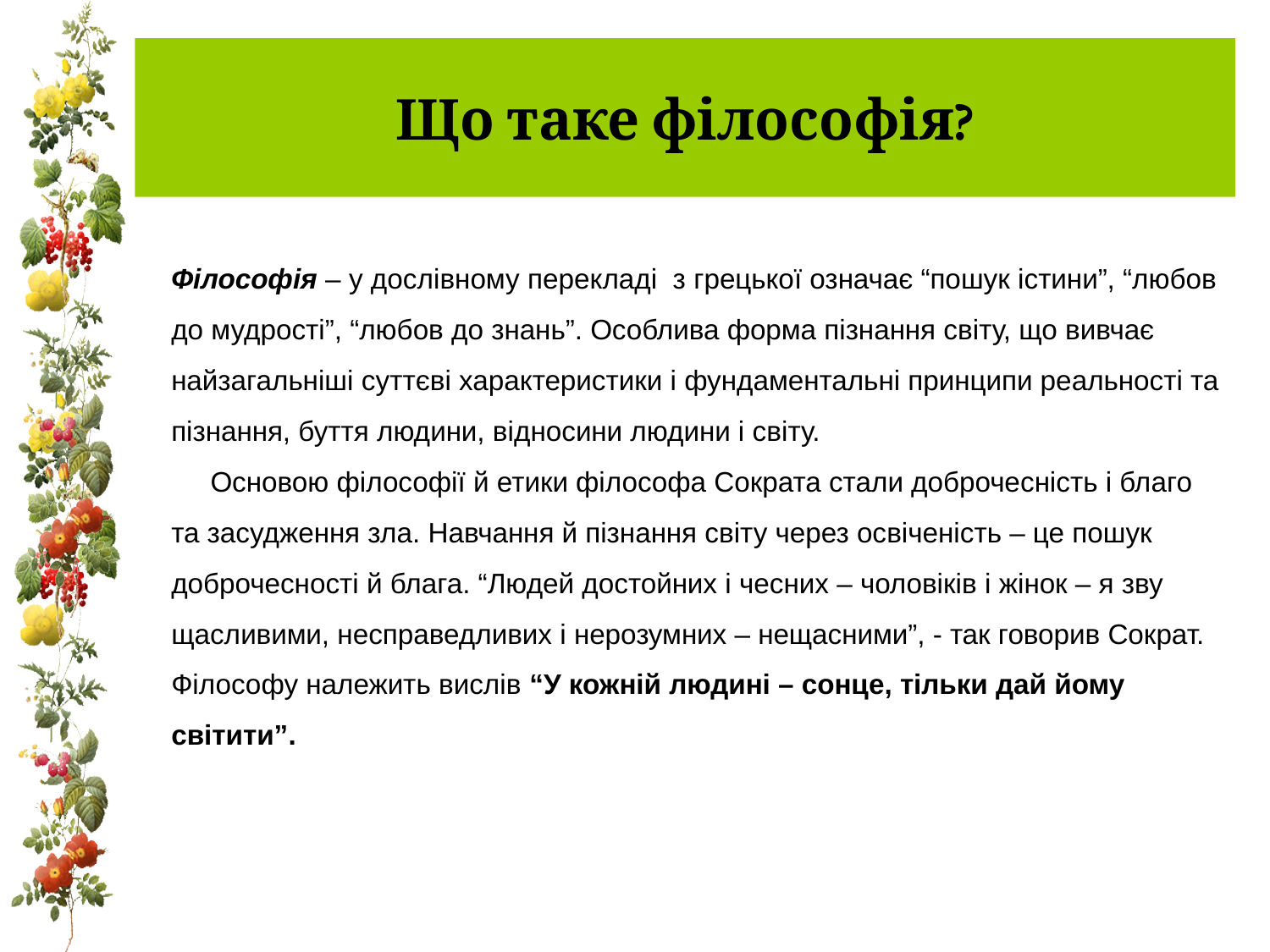

Що таке філософія?
Філософія – у дослівному перекладі  з грецької означає “пошук істини”, “любов
до мудрості”, “любов до знань”. Особлива форма пізнання світу, що вивчає найзагальніші суттєві характеристики і фундаментальні принципи реальності та пізнання, буття людини, відносини людини і світу.
     Основою філософії й етики філософа Сократа стали доброчесність і благо та засудження зла. Навчання й пізнання світу через освіченість – це пошук доброчесності й блага. “Людей достойних і чесних – чоловіків і жінок – я зву щасливими, несправедливих і нерозумних – нещасними”, - так говорив Сократ.
Філософу належить вислів “У кожній людині – сонце, тільки дай йому світити”.